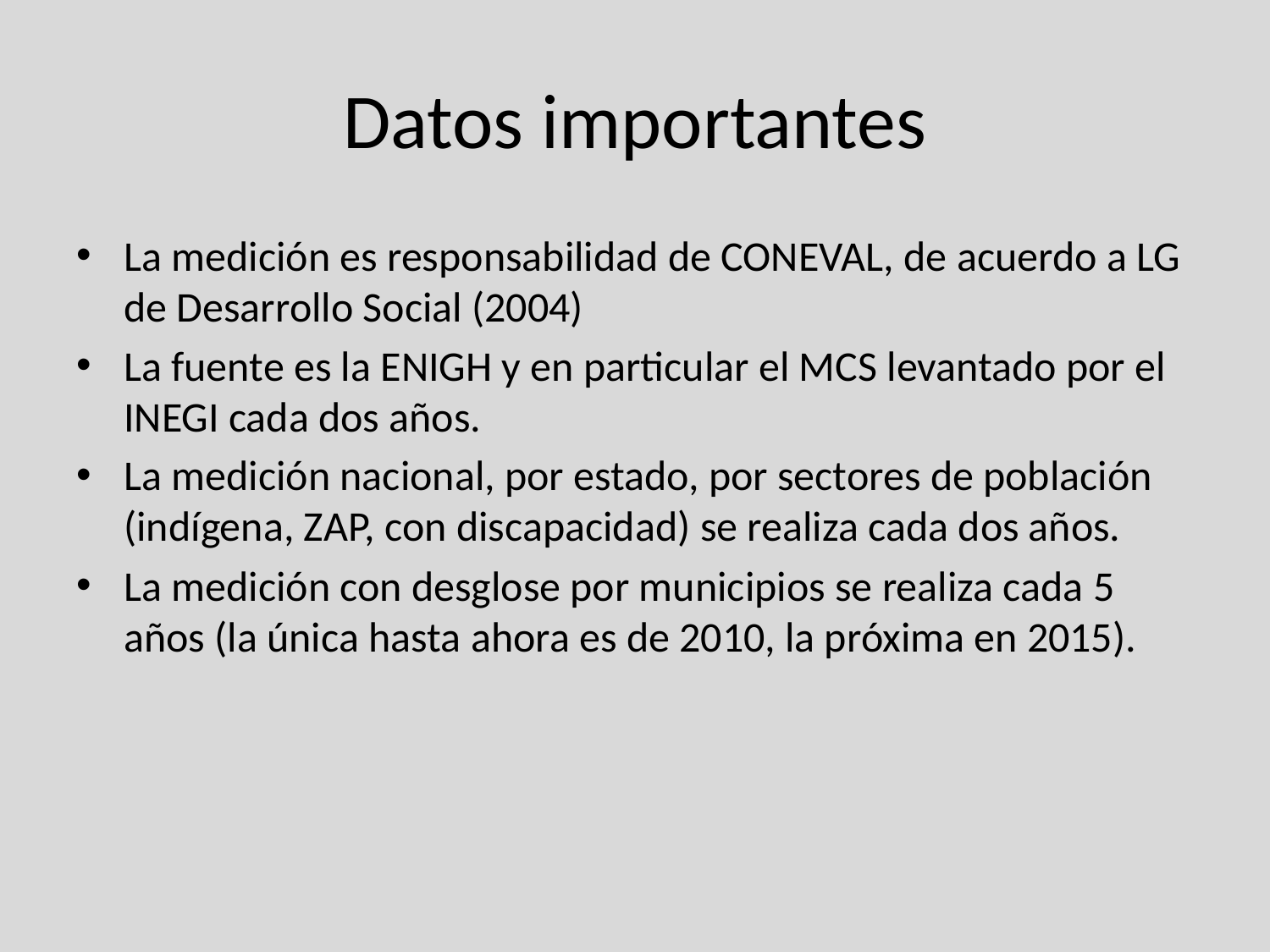

# Datos importantes
La medición es responsabilidad de CONEVAL, de acuerdo a LG de Desarrollo Social (2004)
La fuente es la ENIGH y en particular el MCS levantado por el INEGI cada dos años.
La medición nacional, por estado, por sectores de población (indígena, ZAP, con discapacidad) se realiza cada dos años.
La medición con desglose por municipios se realiza cada 5 años (la única hasta ahora es de 2010, la próxima en 2015).